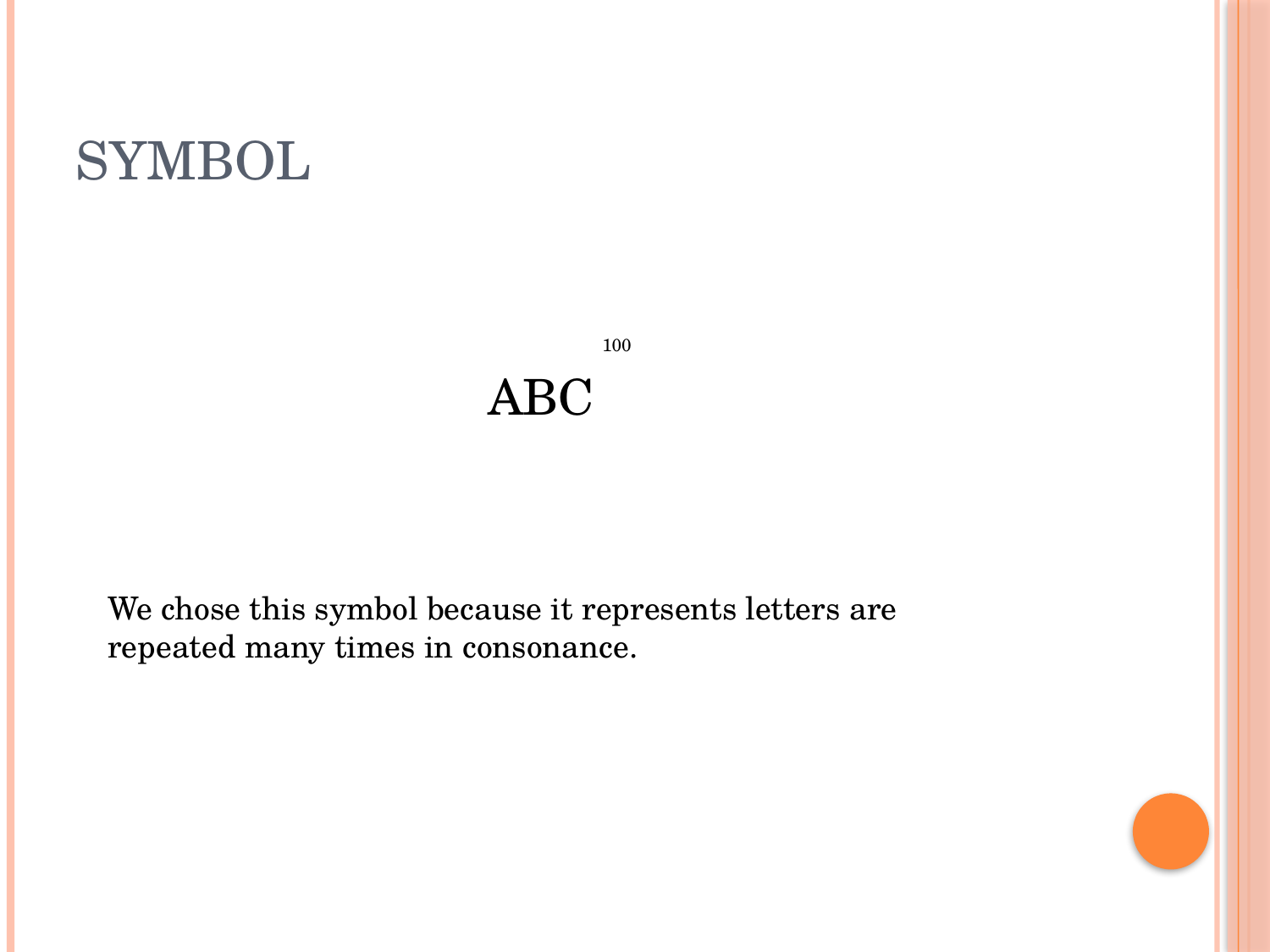

# Symbol
                                100
   ABC
We chose this symbol because it represents letters are repeated many times in consonance.